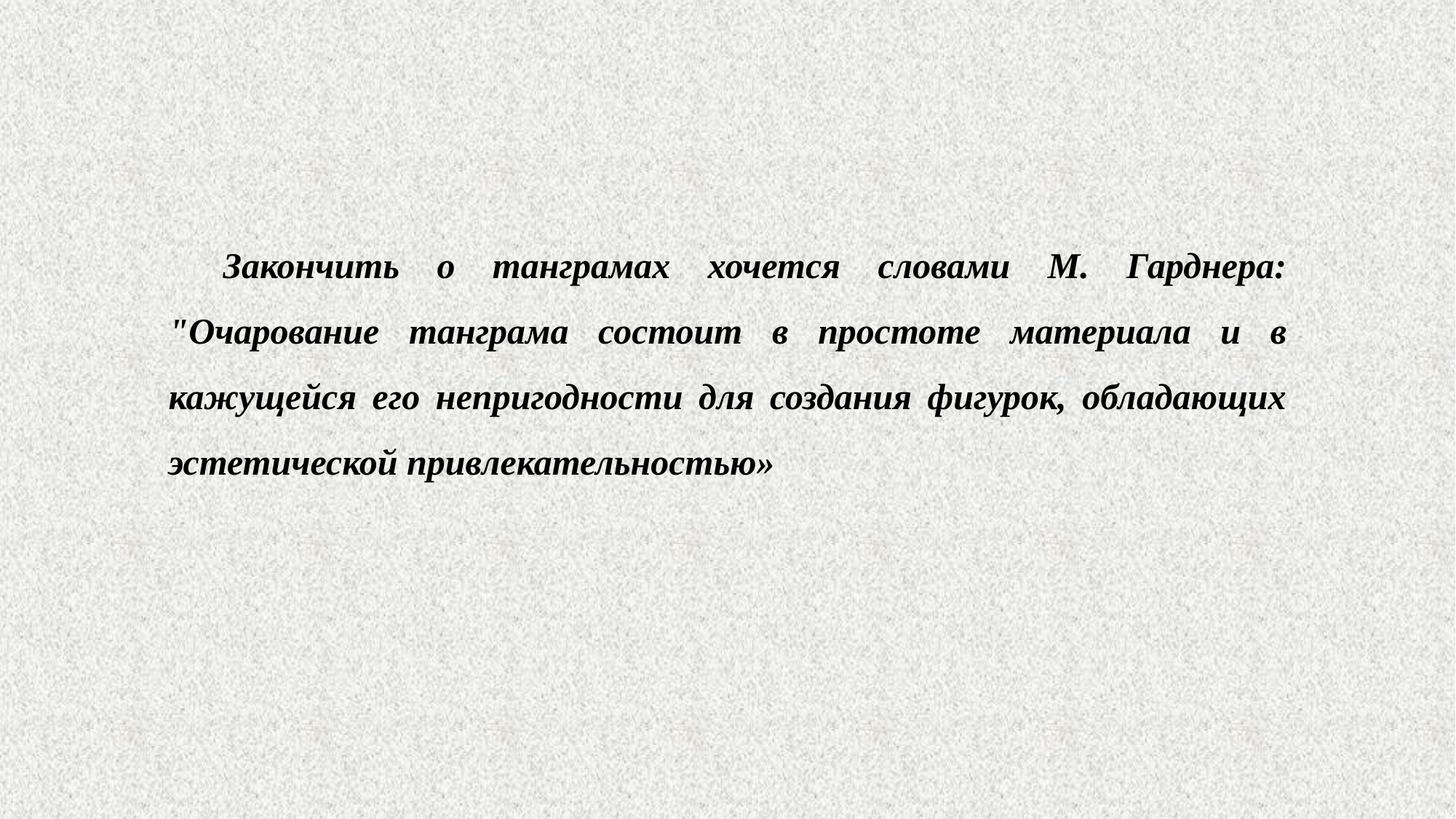

Закончить о танграмах хочется словами М. Гарднера: "Очарование танграма состоит в простоте материала и в кажущейся его непригодности для создания фигурок, обладающих эстетической привлекательностью»